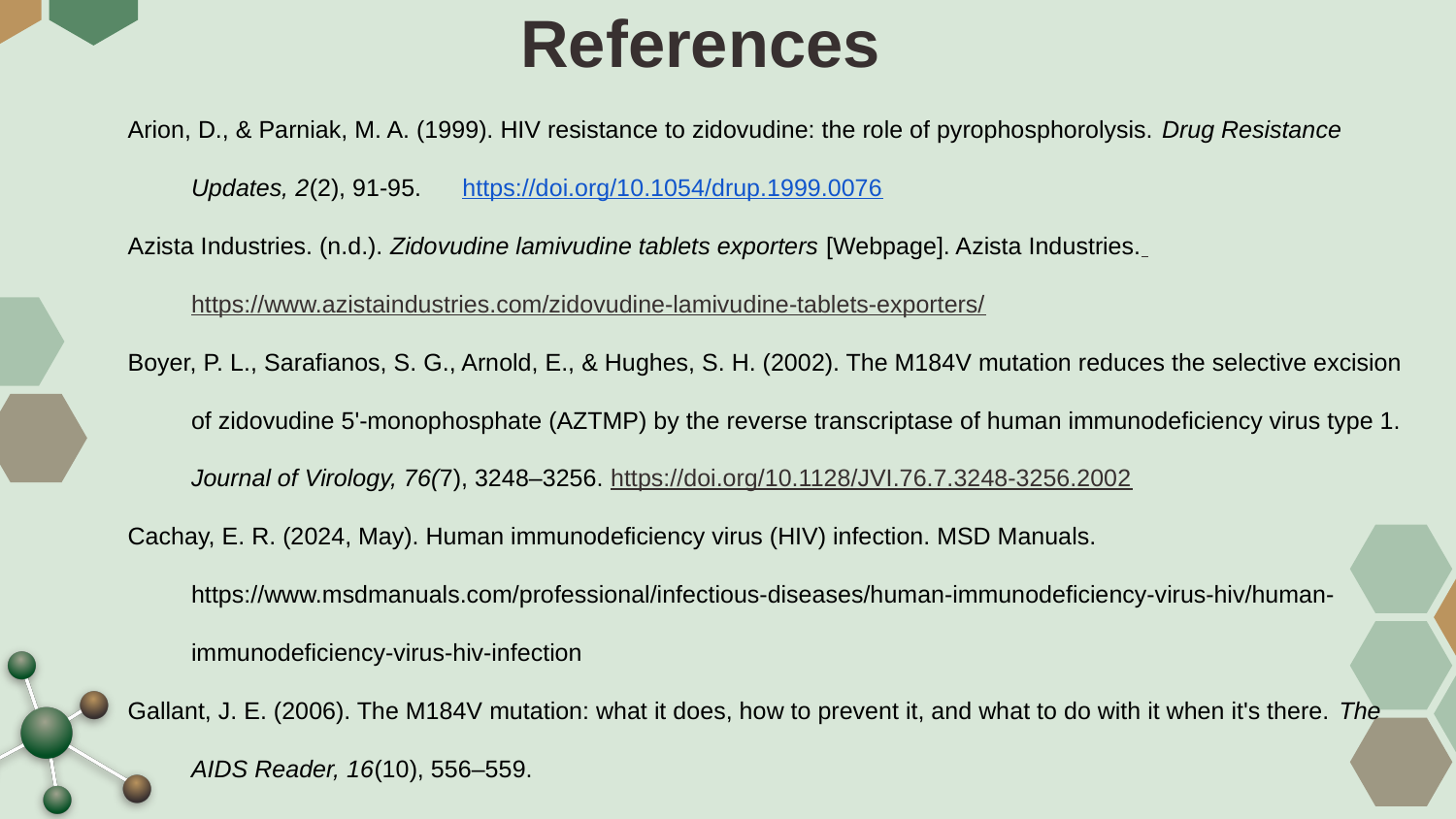

# References
Arion, D., & Parniak, M. A. (1999). HIV resistance to zidovudine: the role of pyrophosphorolysis. Drug Resistance Updates, 2(2), 91-95.      https://doi.org/10.1054/drup.1999.0076
Azista Industries. (n.d.). Zidovudine lamivudine tablets exporters [Webpage]. Azista Industries. https://www.azistaindustries.com/zidovudine-lamivudine-tablets-exporters/
Boyer, P. L., Sarafianos, S. G., Arnold, E., & Hughes, S. H. (2002). The M184V mutation reduces the selective excision of zidovudine 5'-monophosphate (AZTMP) by the reverse transcriptase of human immunodeficiency virus type 1. Journal of Virology, 76(7), 3248–3256. https://doi.org/10.1128/JVI.76.7.3248-3256.2002
Cachay, E. R. (2024, May). Human immunodeficiency virus (HIV) infection. MSD Manuals. https://www.msdmanuals.com/professional/infectious-diseases/human-immunodeficiency-virus-hiv/human-immunodeficiency-virus-hiv-infection
Gallant, J. E. (2006). The M184V mutation: what it does, how to prevent it, and what to do with it when it's there. The AIDS Reader, 16(10), 556–559.